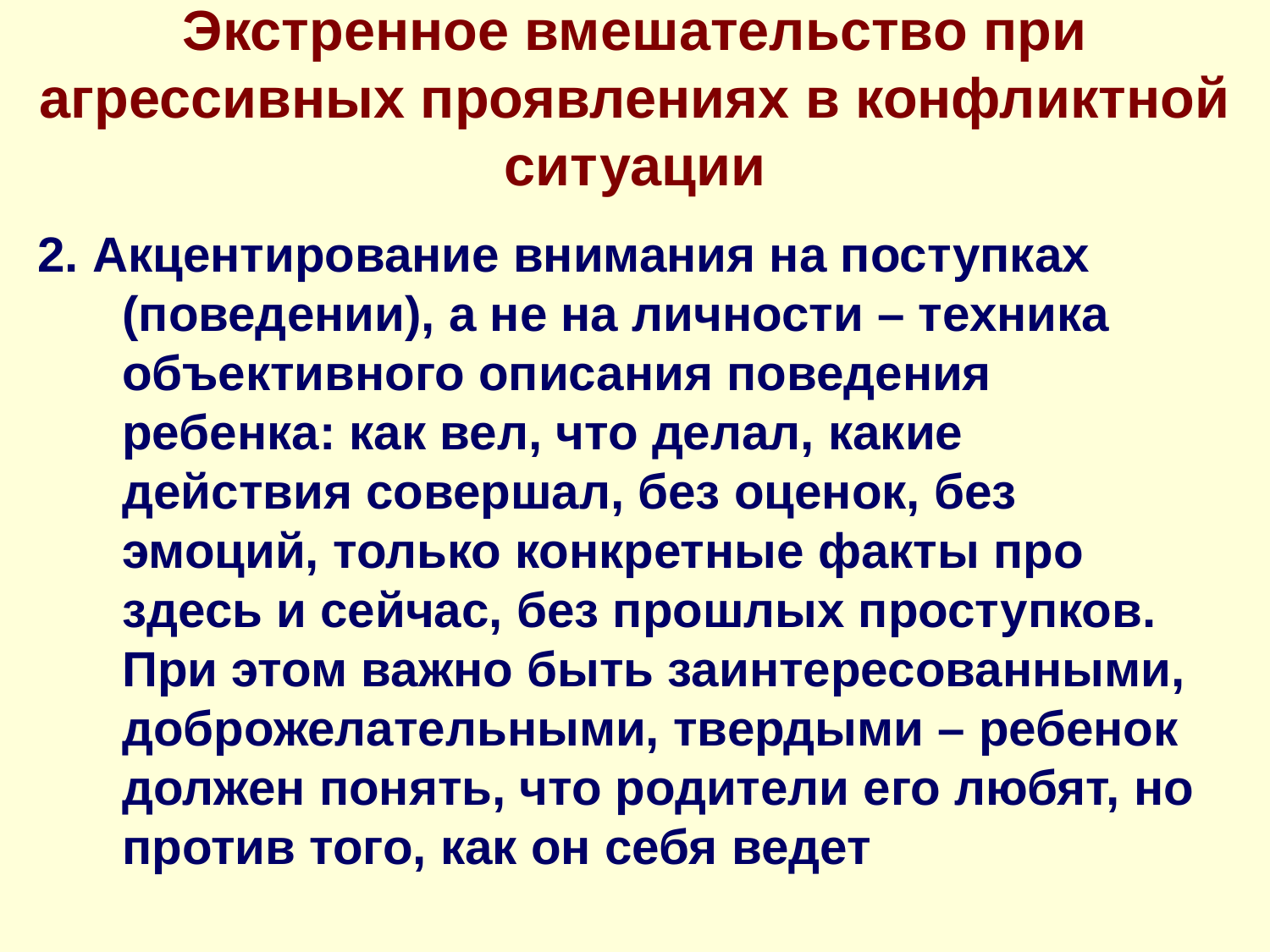

# Экстренное вмешательство при агрессивных проявлениях в конфликтной ситуации
2. Акцентирование внимания на поступках (поведении), а не на личности – техника объективного описания поведения ребенка: как вел, что делал, какие действия совершал, без оценок, без эмоций, только конкретные факты про здесь и сейчас, без прошлых проступков. При этом важно быть заинтересованными, доброжелательными, твердыми – ребенок должен понять, что родители его любят, но против того, как он себя ведет